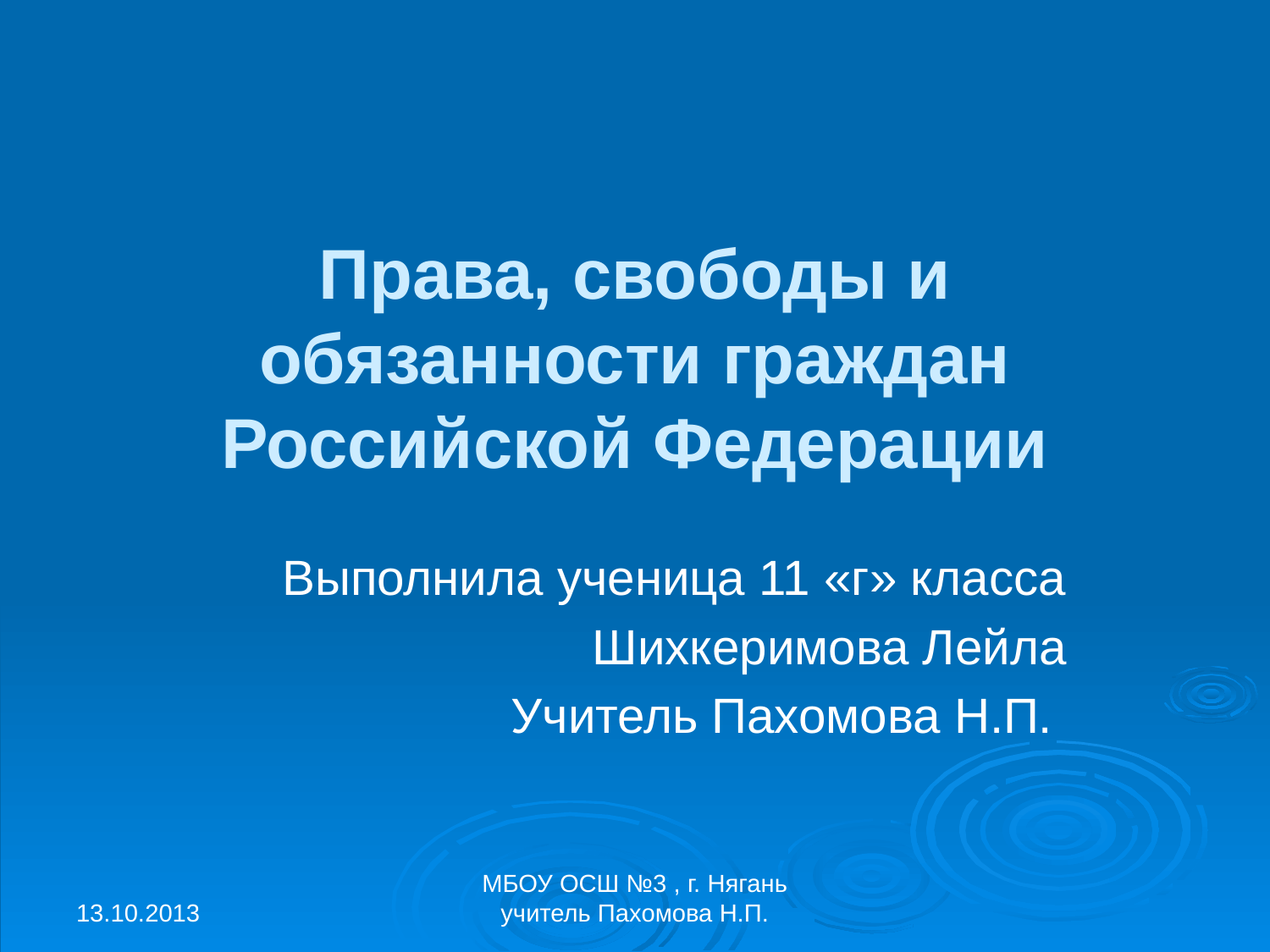

# Права, свободы и обязанности граждан Российской Федерации
Выполнила ученица 11 «г» класса
Шихкеримова Лейла
Учитель Пахомова Н.П.
13.10.2013
МБОУ ОСШ №3 , г. Нягань учитель Пахомова Н.П.